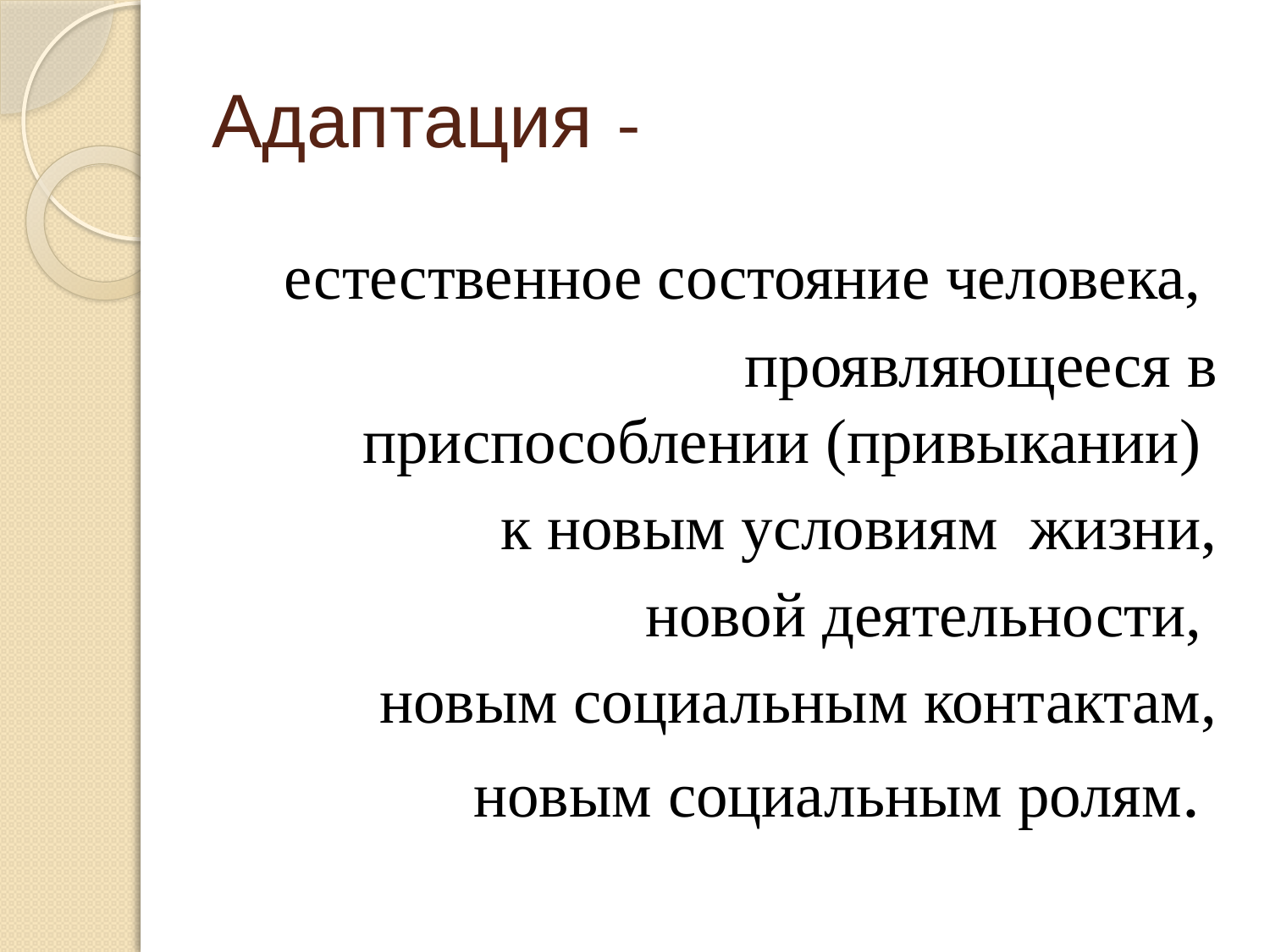

# Адаптация -
 естественное состояние человека,
проявляющееся в приспособлении (привыкании)
к новым условиям  жизни,
 новой деятельности,
новым социальным контактам,
 новым социальным ролям.